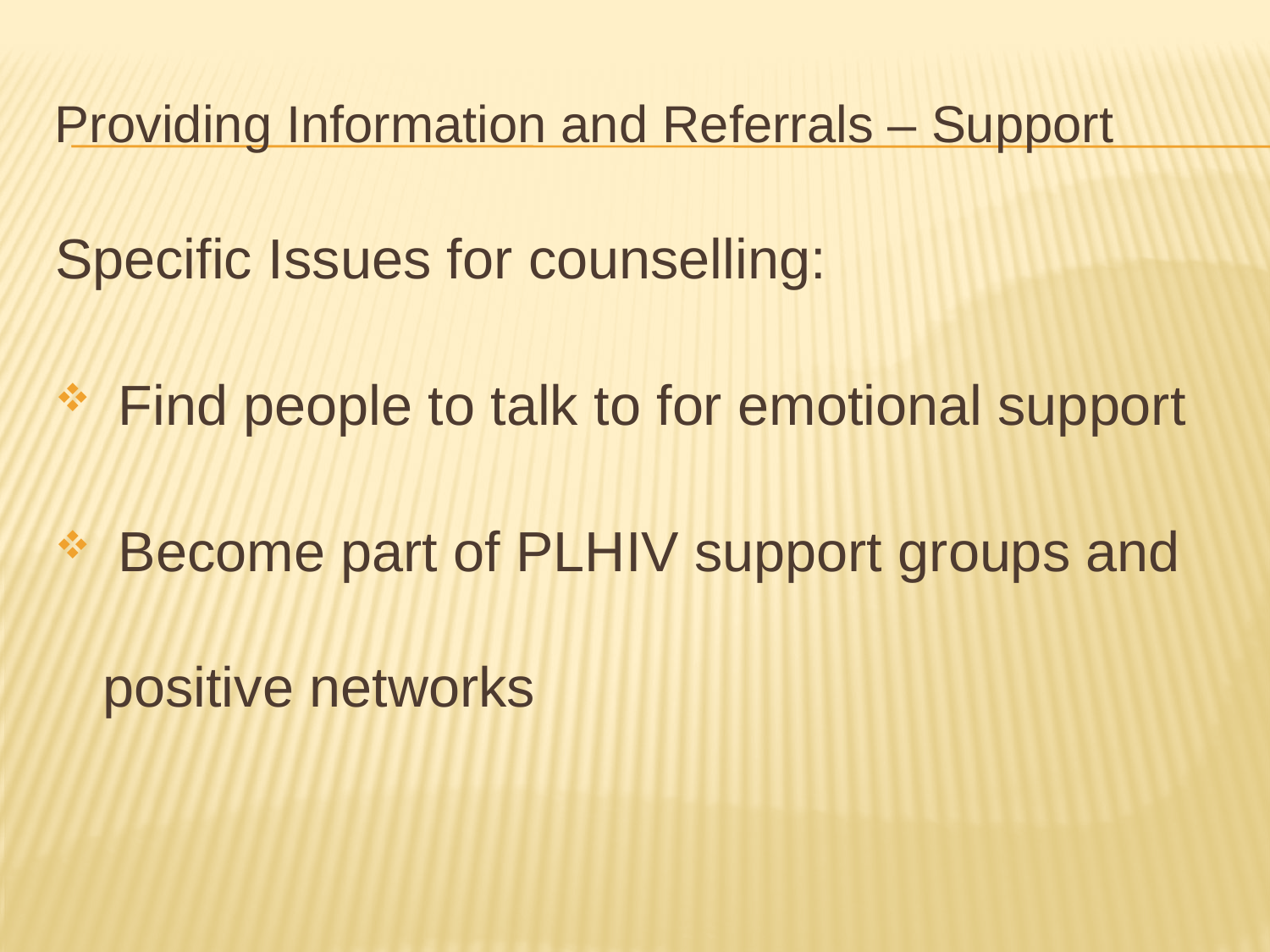

# Providing Information and Referrals – Support
Specific Issues for counselling:
 Find people to talk to for emotional support
 Become part of PLHIV support groups and positive networks